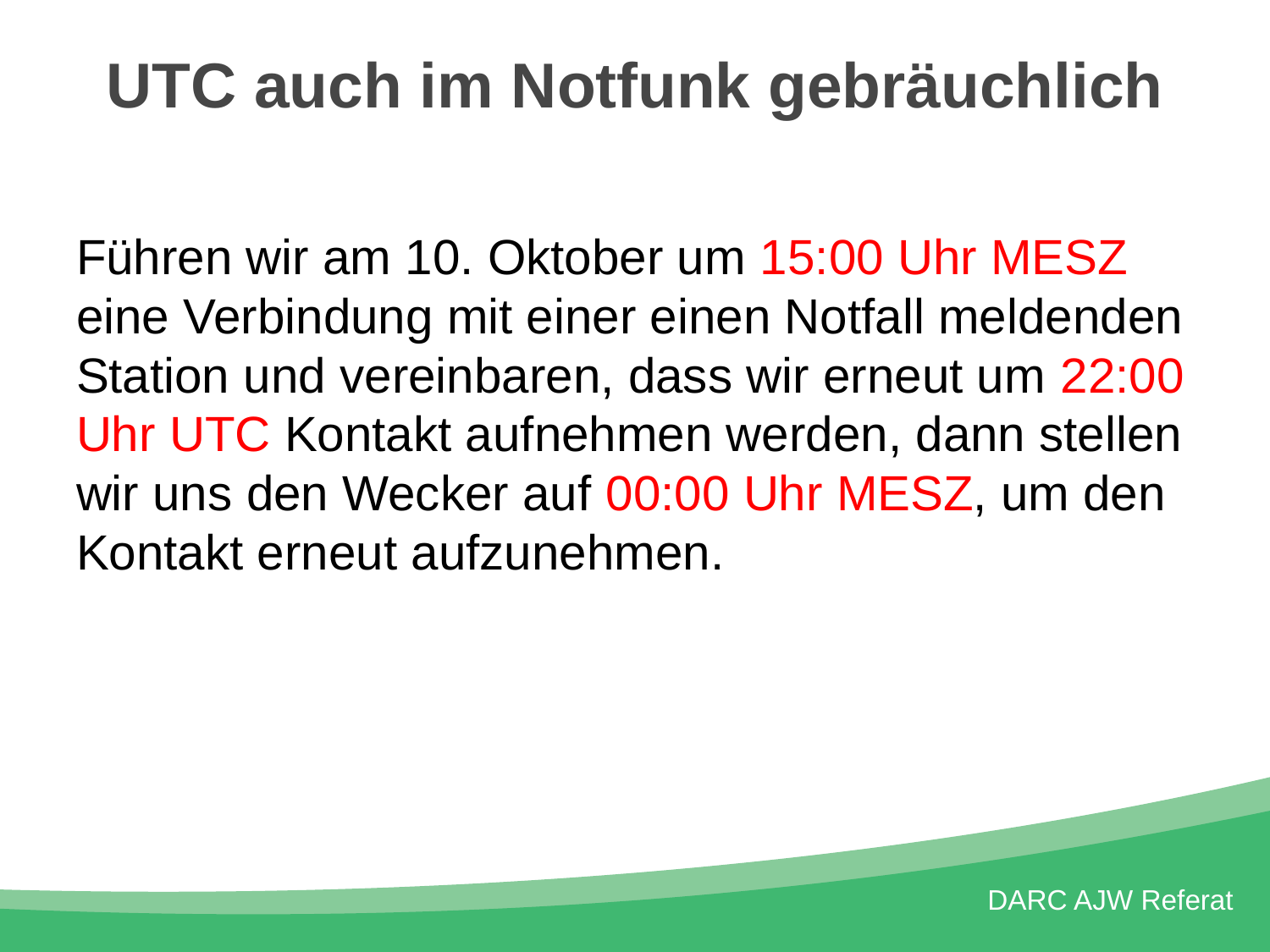

# UTC auch im Notfunk gebräuchlich

Führen wir am 10. Oktober um 15:00 Uhr MESZ eine Verbindung mit einer einen Notfall meldenden Station und vereinbaren, dass wir erneut um 22:00 Uhr UTC Kontakt aufnehmen werden, dann stellen wir uns den Wecker auf 00:00 Uhr MESZ, um den Kontakt erneut aufzunehmen.